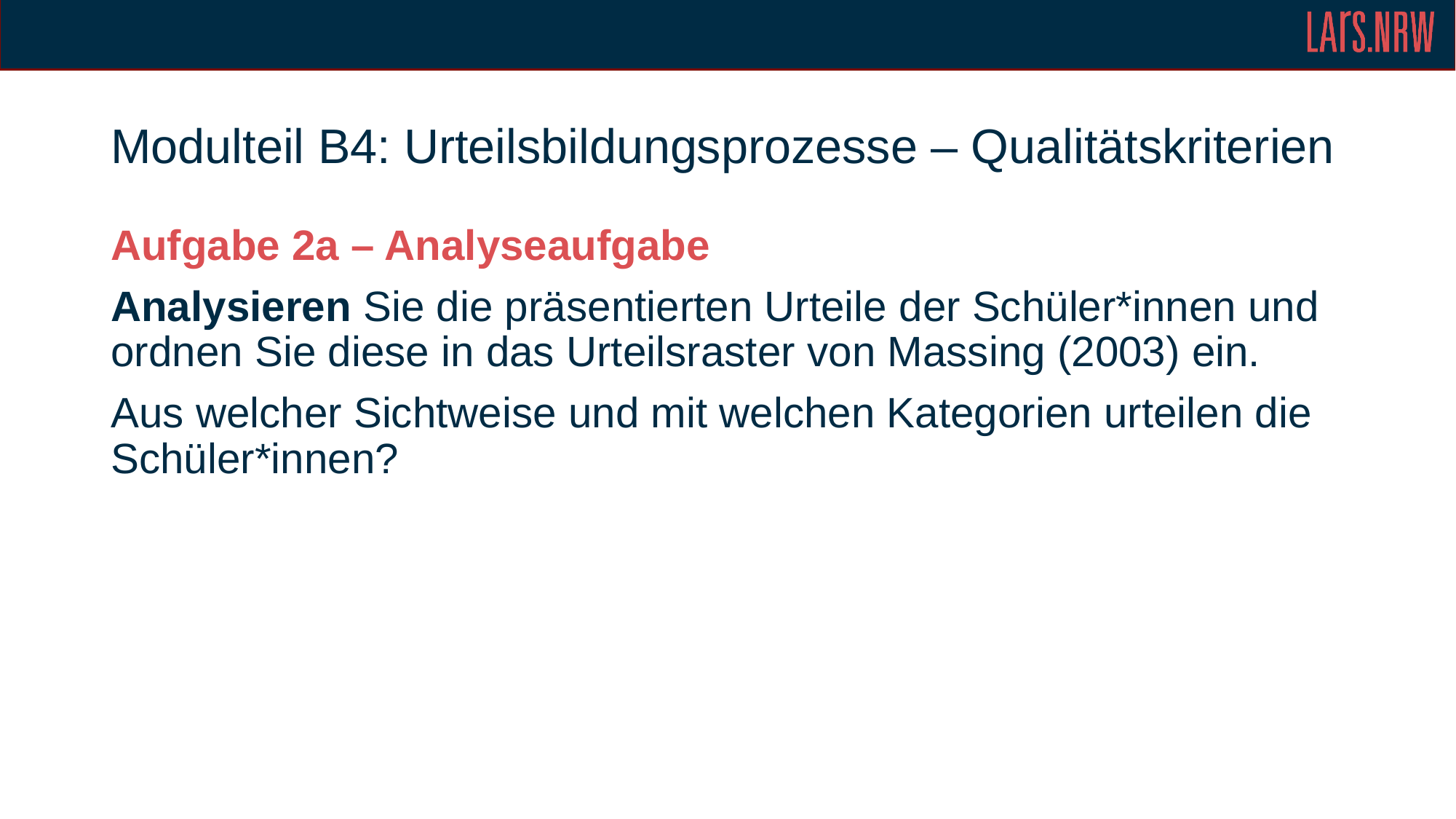

# Modulteil B4: Urteilsbildungsprozesse – Qualitätskriterien
Aufgabe 2a – Analyseaufgabe
Analysieren Sie die präsentierten Urteile der Schüler*innen und ordnen Sie diese in das Urteilsraster von Massing (2003) ein.
Aus welcher Sichtweise und mit welchen Kategorien urteilen die Schüler*innen?